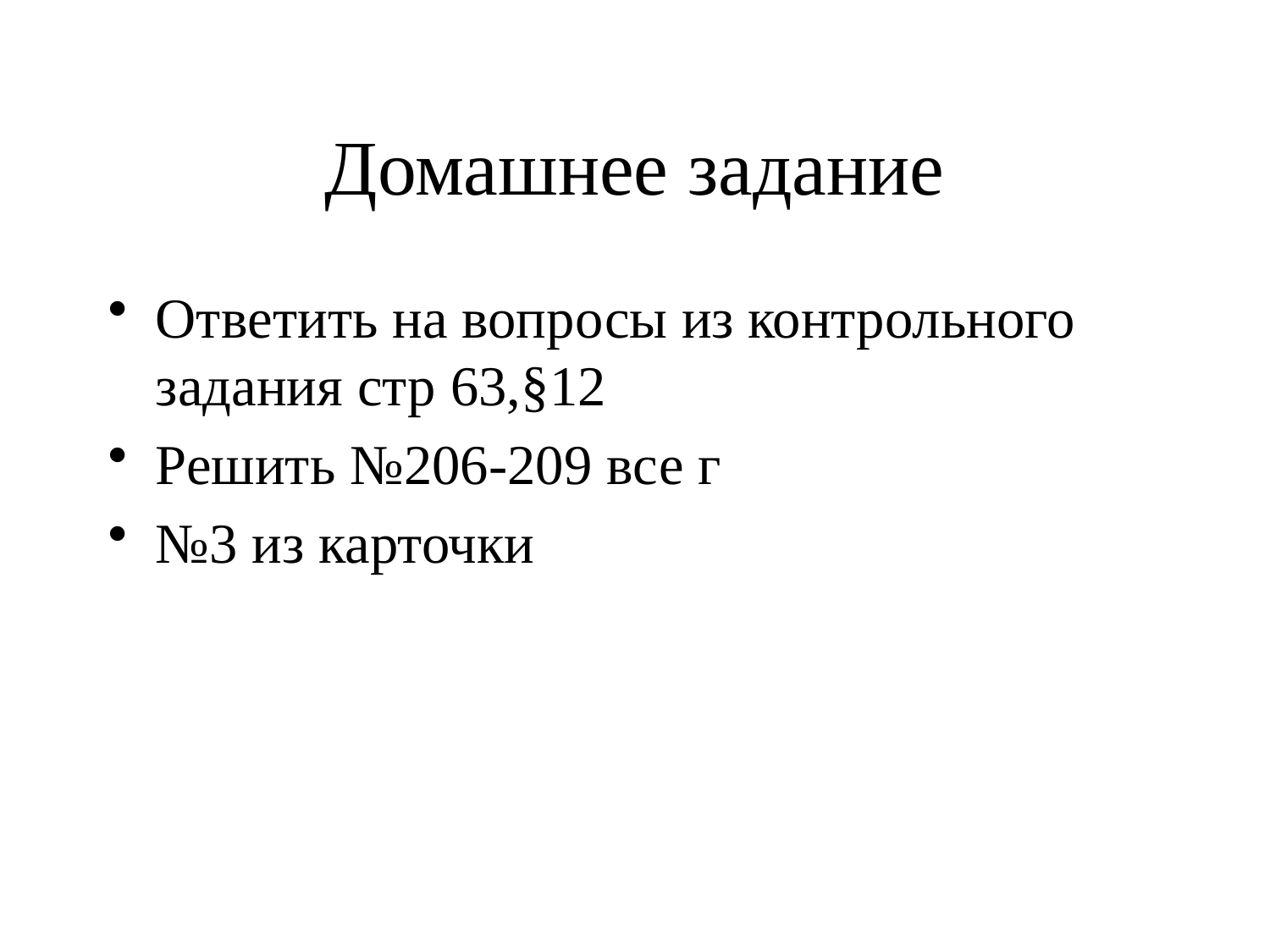

# Домашнее задание
Ответить на вопросы из контрольного задания стр 63,§12
Решить №206-209 все г
№3 из карточки